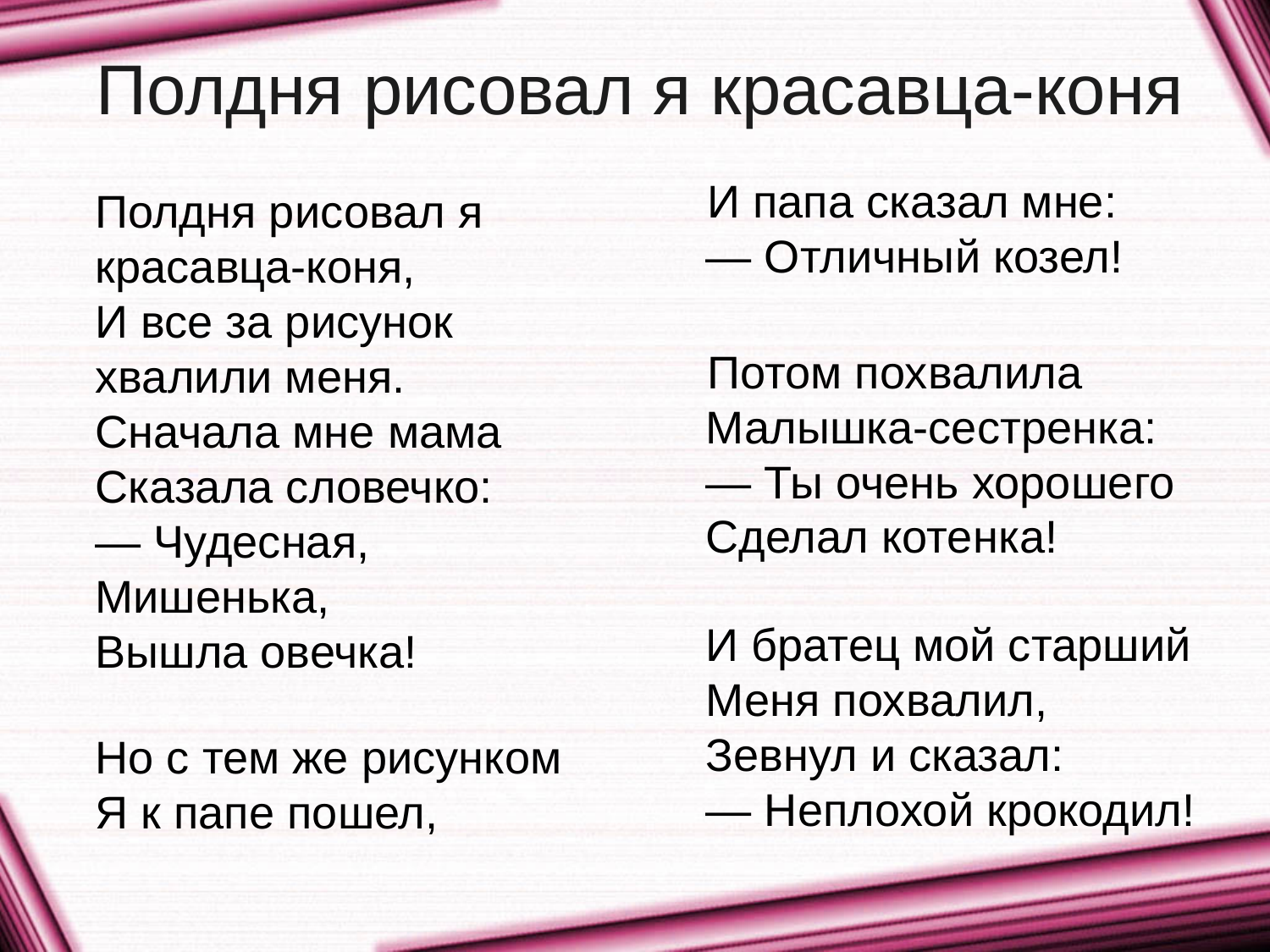

# Полдня рисовал я красавца-коня
    И папа сказал мне:
— Отличный козел!

    Потом похвалила
Малышка-сестренка:
— Ты очень хорошего
Сделал котенка!
И братец мой старший
Меня похвалил,
Зевнул и сказал:
— Неплохой крокодил!
    Полдня рисовал я красавца-коня,
И все за рисунок хвалили меня.
Сначала мне мама
Сказала словечко:
— Чудесная, Мишенька,
Вышла овечка!
Но с тем же рисунком
Я к папе пошел,